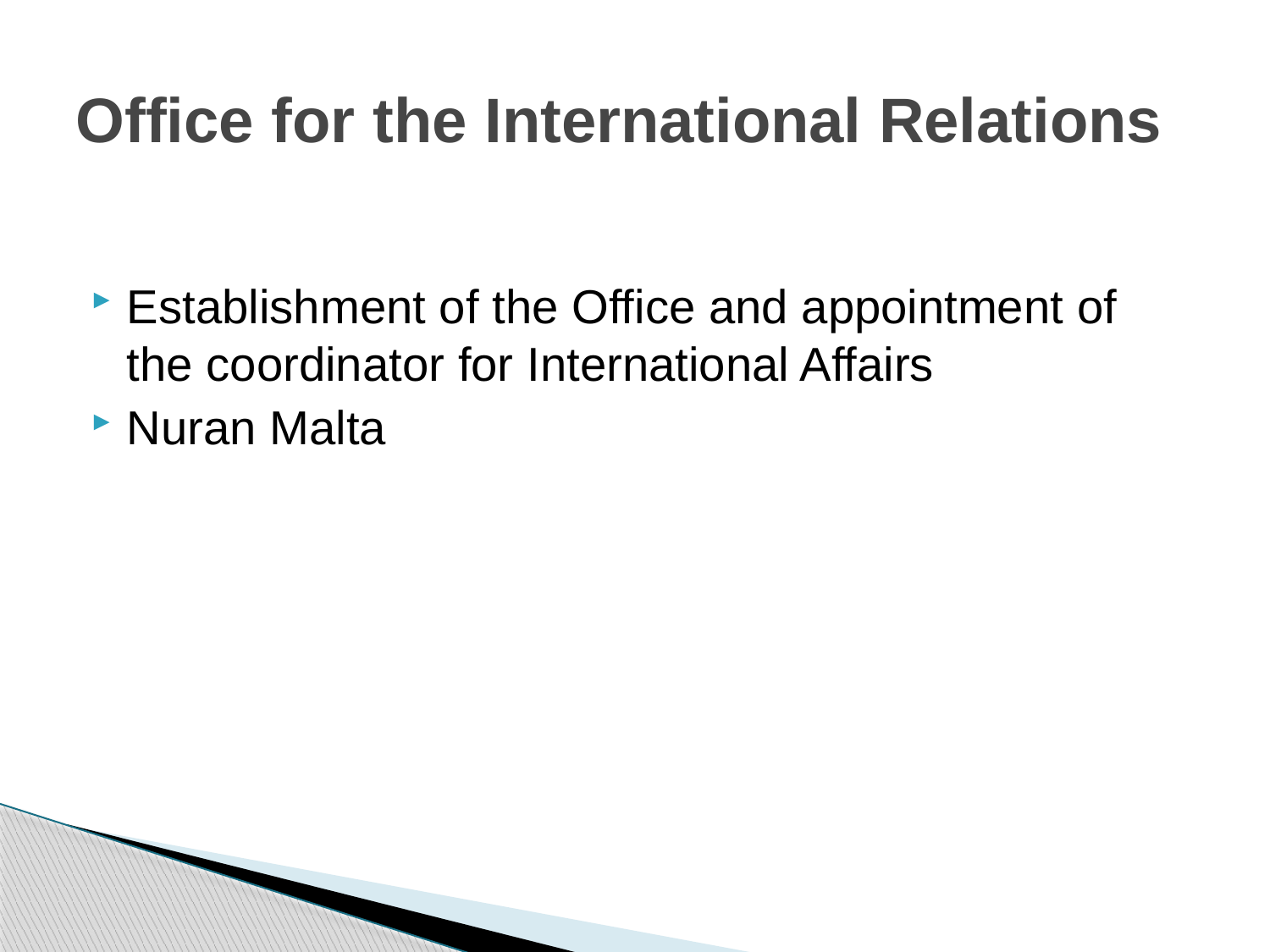

# Office for the International Relations

Establishment of the Office and appointment of the coordinator for International Affairs
Nuran Malta